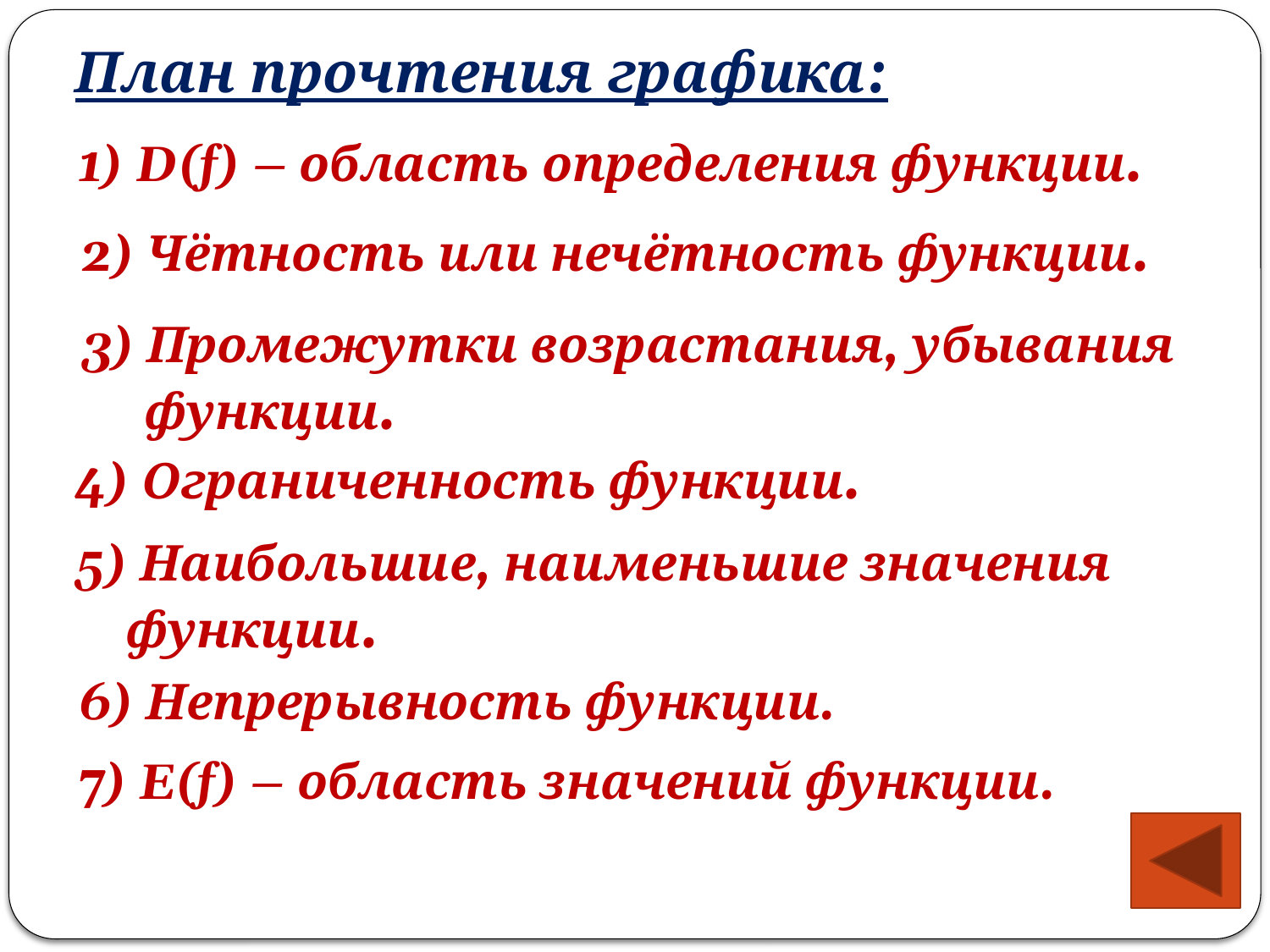

План прочтения графика:
1) D(f) – область определения функции.
2) Чётность или нечётность функции.
3) Промежутки возрастания, убывания
     функции.
4) Ограниченность функции.
5) Наибольшие, наименьшие значения
    функции.
6) Непрерывность функции.
7) E(f) – область значений функции.